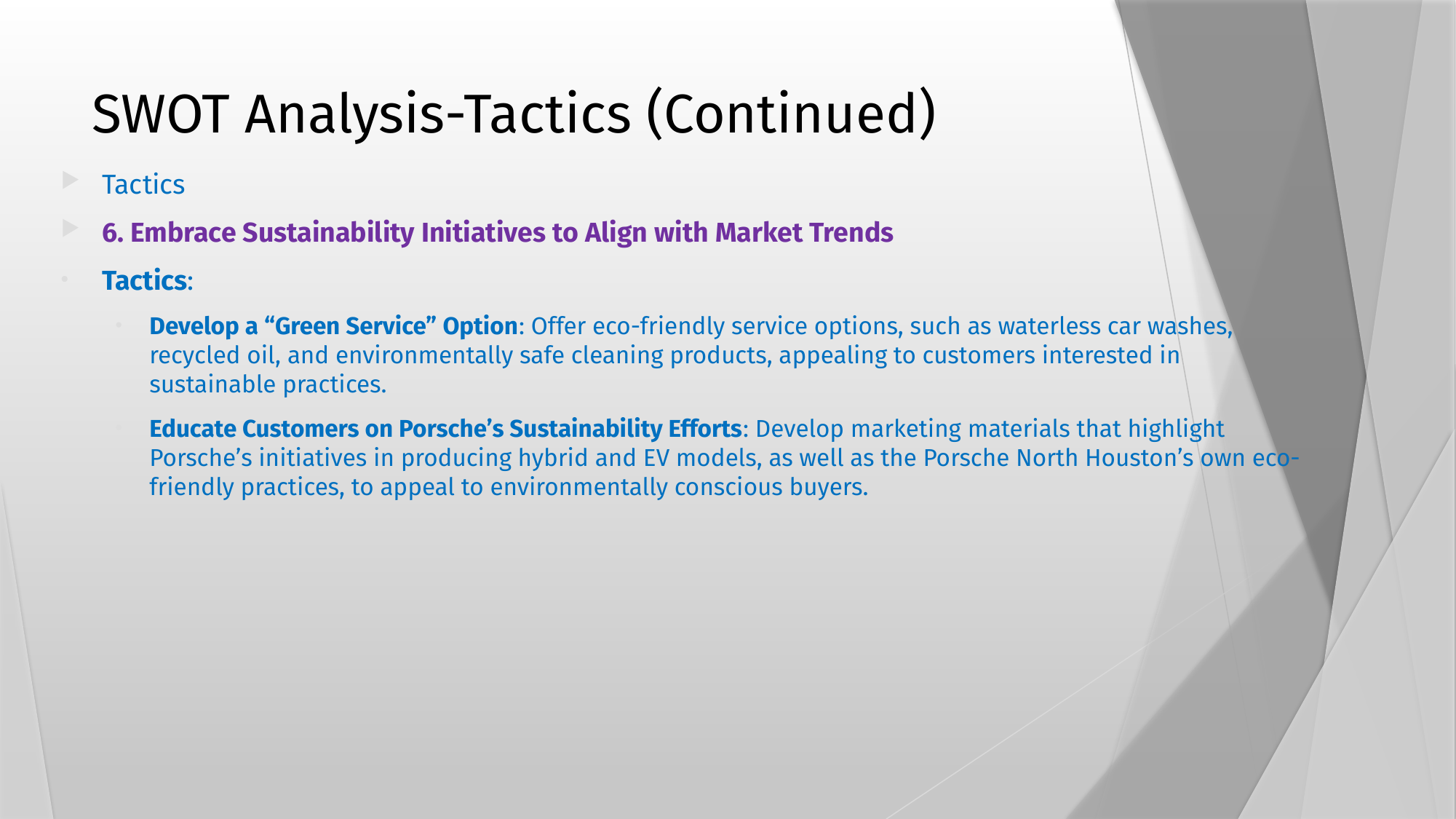

# SWOT Analysis-Tactics (Continued)
Tactics
6. Embrace Sustainability Initiatives to Align with Market Trends
Tactics:
Develop a “Green Service” Option: Offer eco-friendly service options, such as waterless car washes, recycled oil, and environmentally safe cleaning products, appealing to customers interested in sustainable practices.
Educate Customers on Porsche’s Sustainability Efforts: Develop marketing materials that highlight Porsche’s initiatives in producing hybrid and EV models, as well as the Porsche North Houston’s own eco-friendly practices, to appeal to environmentally conscious buyers.